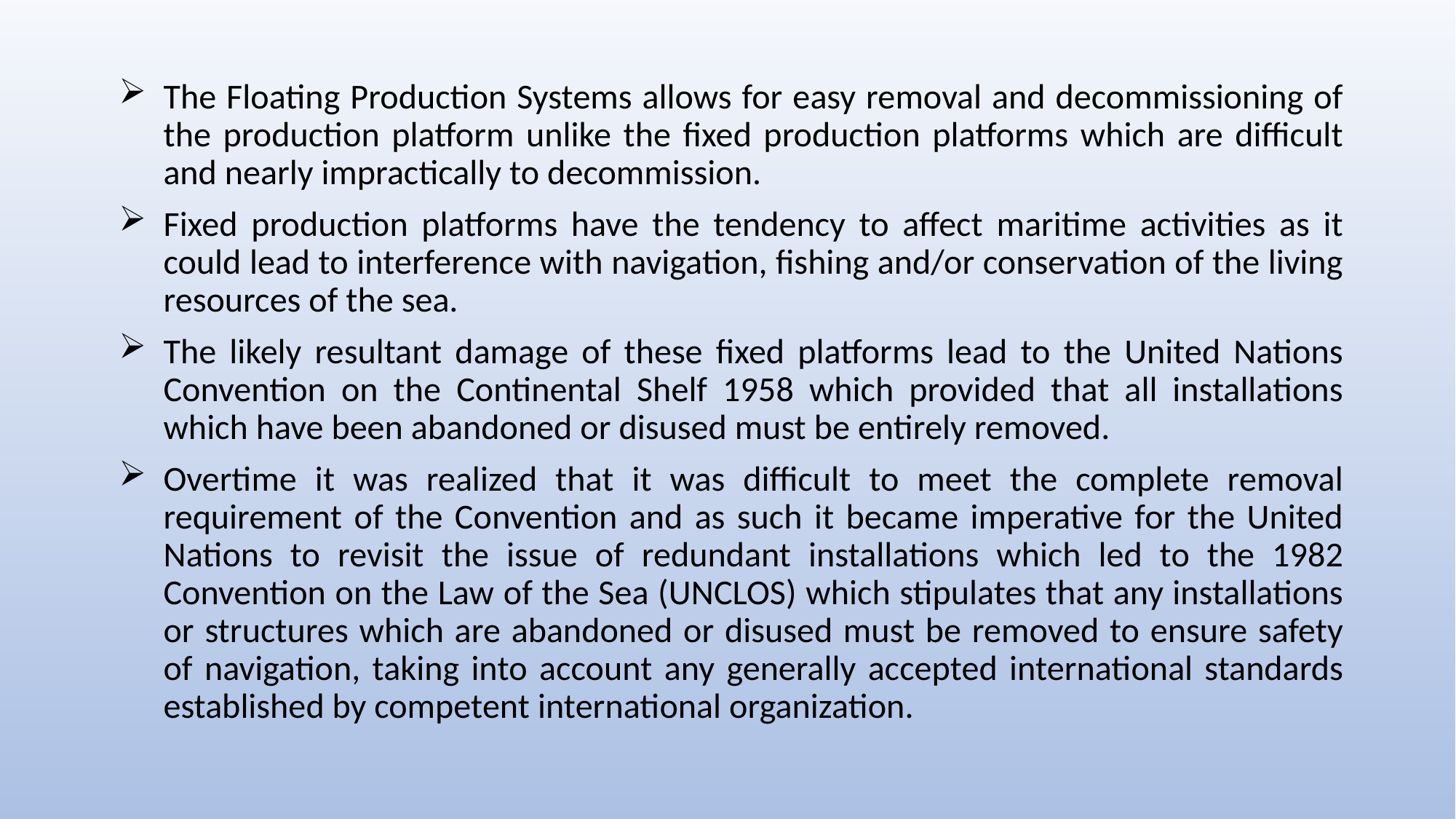

The Floating Production Systems allows for easy removal and decommissioning of the production platform unlike the fixed production platforms which are difficult and nearly impractically to decommission.
Fixed production platforms have the tendency to affect maritime activities as it could lead to interference with navigation, fishing and/or conservation of the living resources of the sea.
The likely resultant damage of these fixed platforms lead to the United Nations Convention on the Continental Shelf 1958 which provided that all installations which have been abandoned or disused must be entirely removed.
Overtime it was realized that it was difficult to meet the complete removal requirement of the Convention and as such it became imperative for the United Nations to revisit the issue of redundant installations which led to the 1982 Convention on the Law of the Sea (UNCLOS) which stipulates that any installations or structures which are abandoned or disused must be removed to ensure safety of navigation, taking into account any generally accepted international standards established by competent international organization.